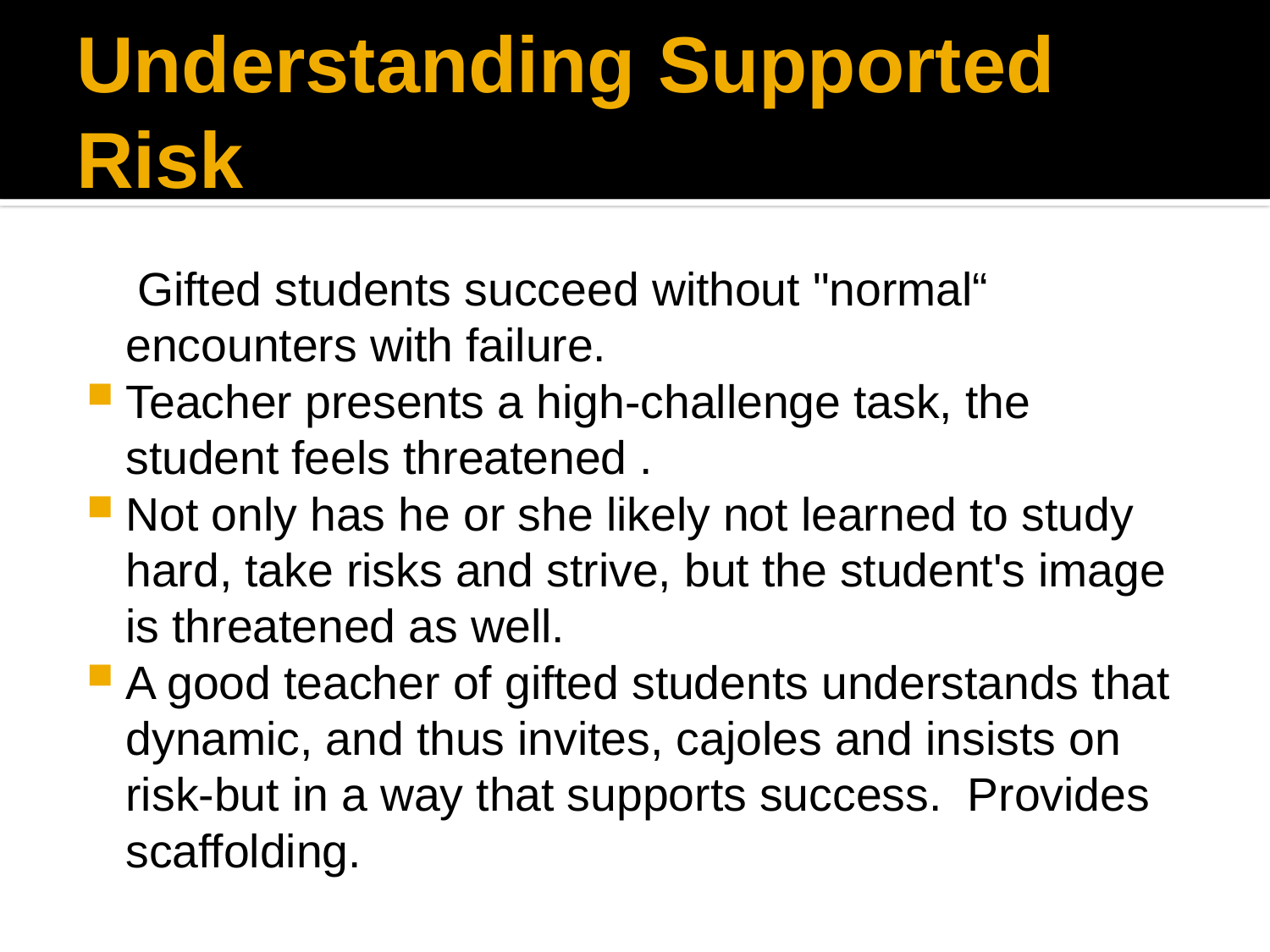

# Understanding Supported Risk
    Gifted students succeed without "normal“ encounters with failure.
Teacher presents a high-challenge task, the student feels threatened .
Not only has he or she likely not learned to study hard, take risks and strive, but the student's image is threatened as well.
A good teacher of gifted students understands that dynamic, and thus invites, cajoles and insists on risk-but in a way that supports success.  Provides scaffolding.